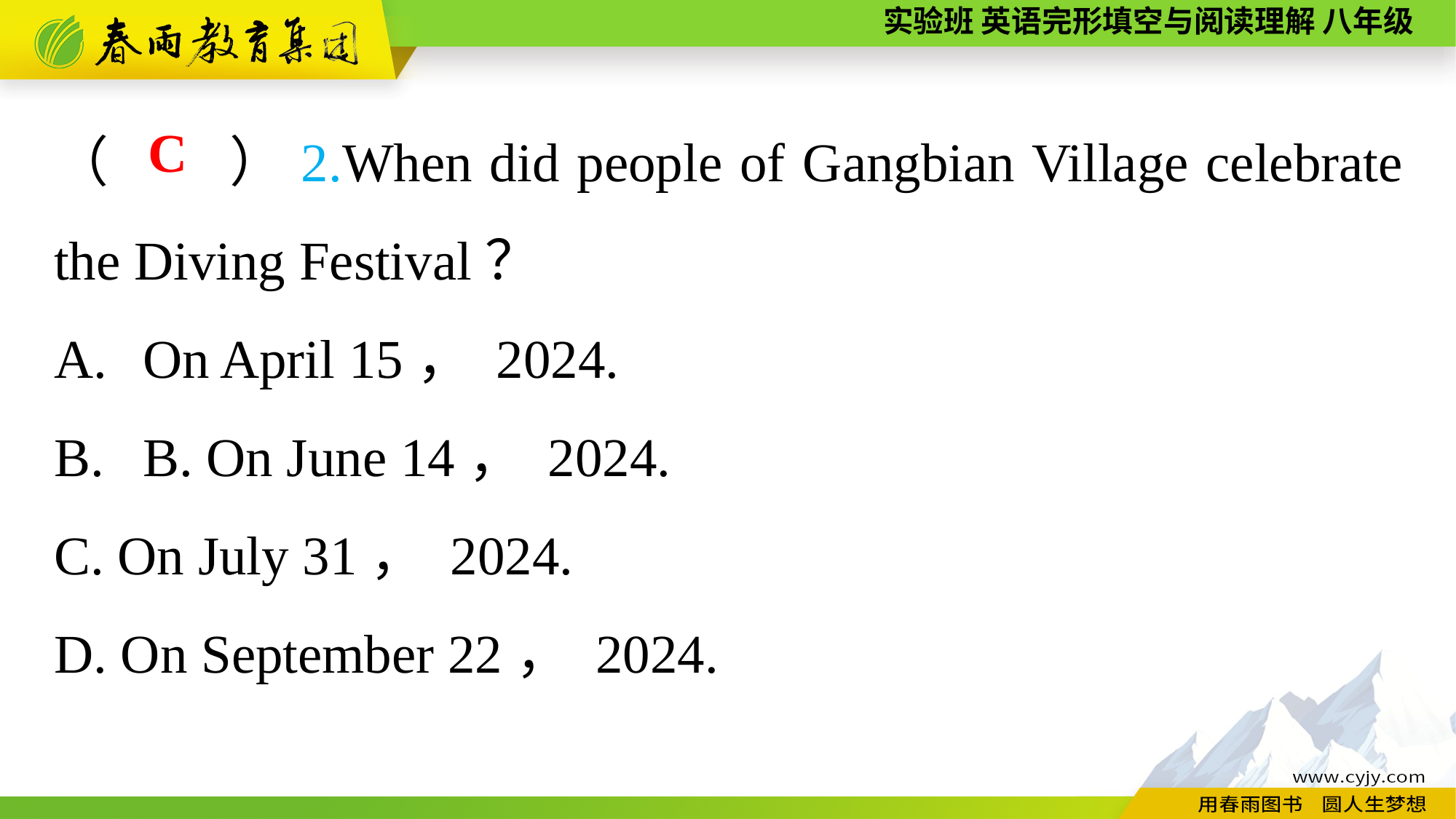

（　　）2.When did people of Gangbian Village celebrate the Diving Festival？
On April 15， 2024.
B. On June 14， 2024.
C. On July 31， 2024.
D. On September 22， 2024.
C